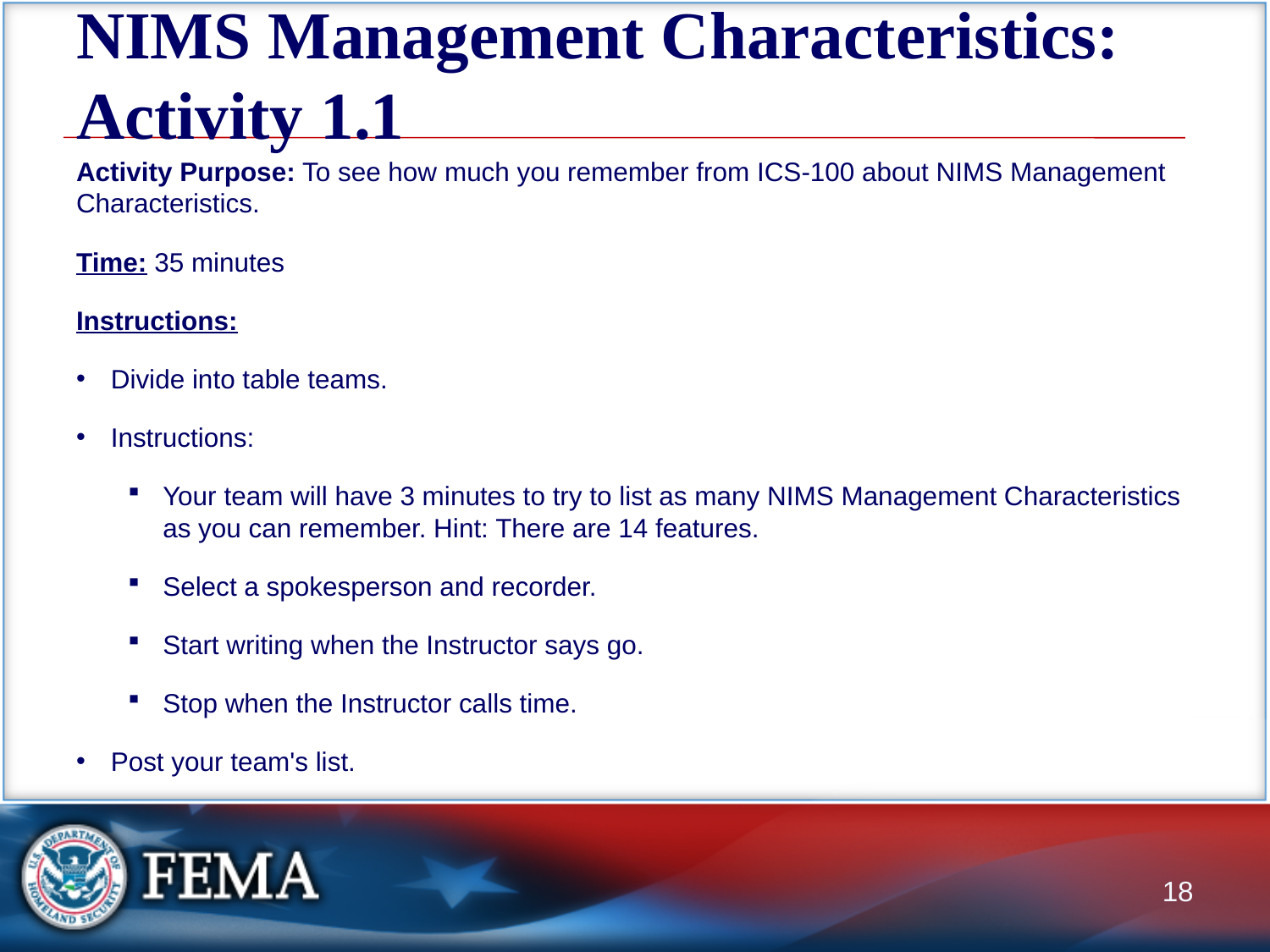

# NIMS Management Characteristics: Activity 1.1
Activity Purpose: To see how much you remember from ICS-100 about NIMS Management Characteristics.
Time: 35 minutes
Instructions:
Divide into table teams.
Instructions:
Your team will have 3 minutes to try to list as many NIMS Management Characteristics as you can remember. Hint: There are 14 features.
Select a spokesperson and recorder.
Start writing when the Instructor says go.
Stop when the Instructor calls time.
Post your team's list.
18